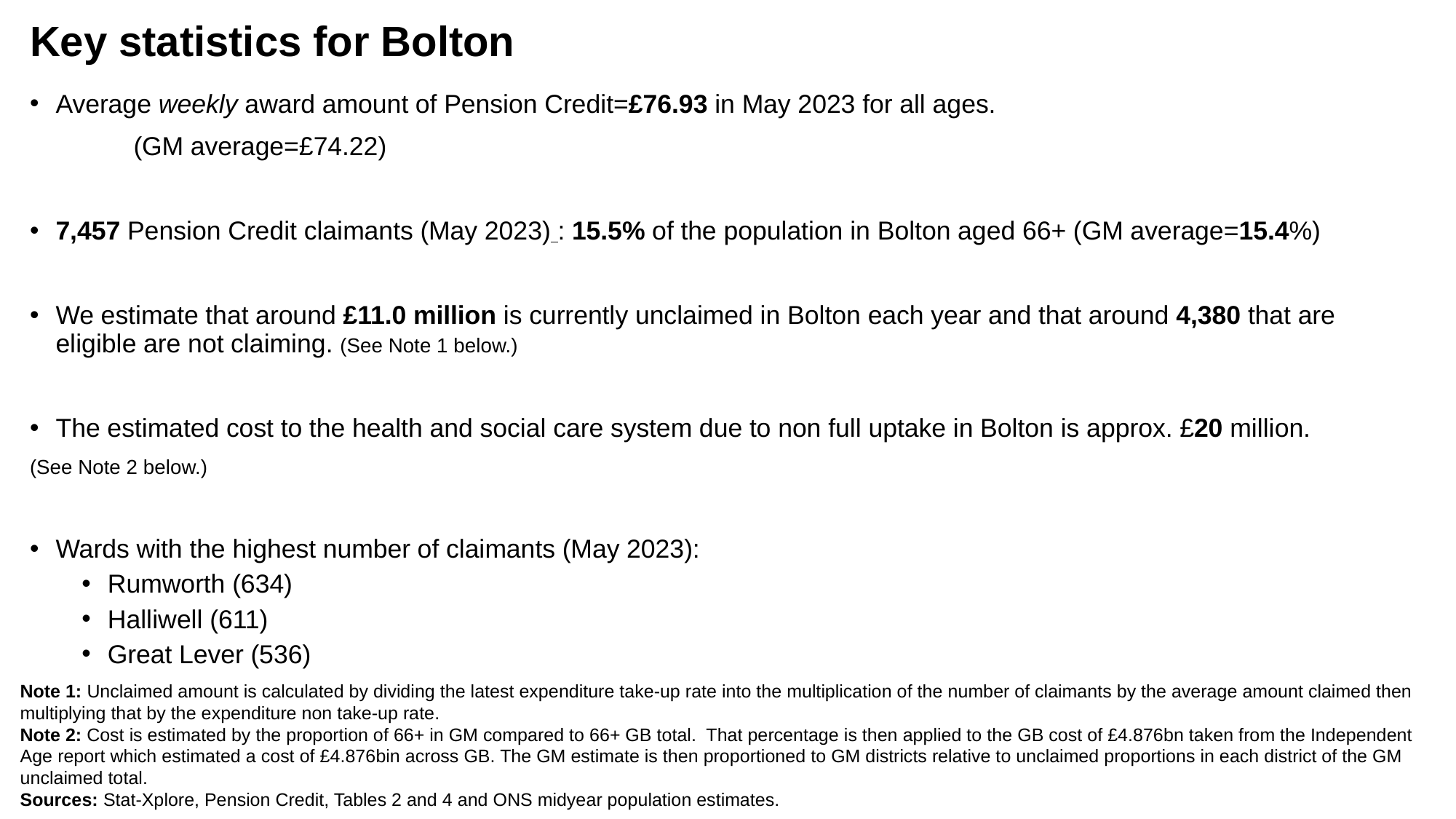

# Key statistics for Bolton
Average weekly award amount of Pension Credit=£76.93 in May 2023 for all ages.
	(GM average=£74.22)

7,457 Pension Credit claimants (May 2023) : 15.5% of the population in Bolton aged 66+ (GM average=15.4%)

We estimate that around £11.0 million is currently unclaimed in Bolton each year and that around 4,380 that are eligible are not claiming. (See Note 1 below.)

The estimated cost to the health and social care system due to non full uptake in Bolton is approx. £20 million.
(See Note 2 below.)

Wards with the highest number of claimants (May 2023):
Rumworth (634)
Halliwell (611)
Great Lever (536)

Note 1: Unclaimed amount is calculated by dividing the latest expenditure take-up rate into the multiplication of the number of claimants by the average amount claimed then multiplying that by the expenditure non take-up rate.
Note 2: Cost is estimated by the proportion of 66+ in GM compared to 66+ GB total.  That percentage is then applied to the GB cost of £4.876bn taken from the Independent Age report which estimated a cost of £4.876bin across GB. The GM estimate is then proportioned to GM districts relative to unclaimed proportions in each district of the GM unclaimed total.
Sources: Stat-Xplore, Pension Credit, Tables 2 and 4 and ONS midyear population estimates.